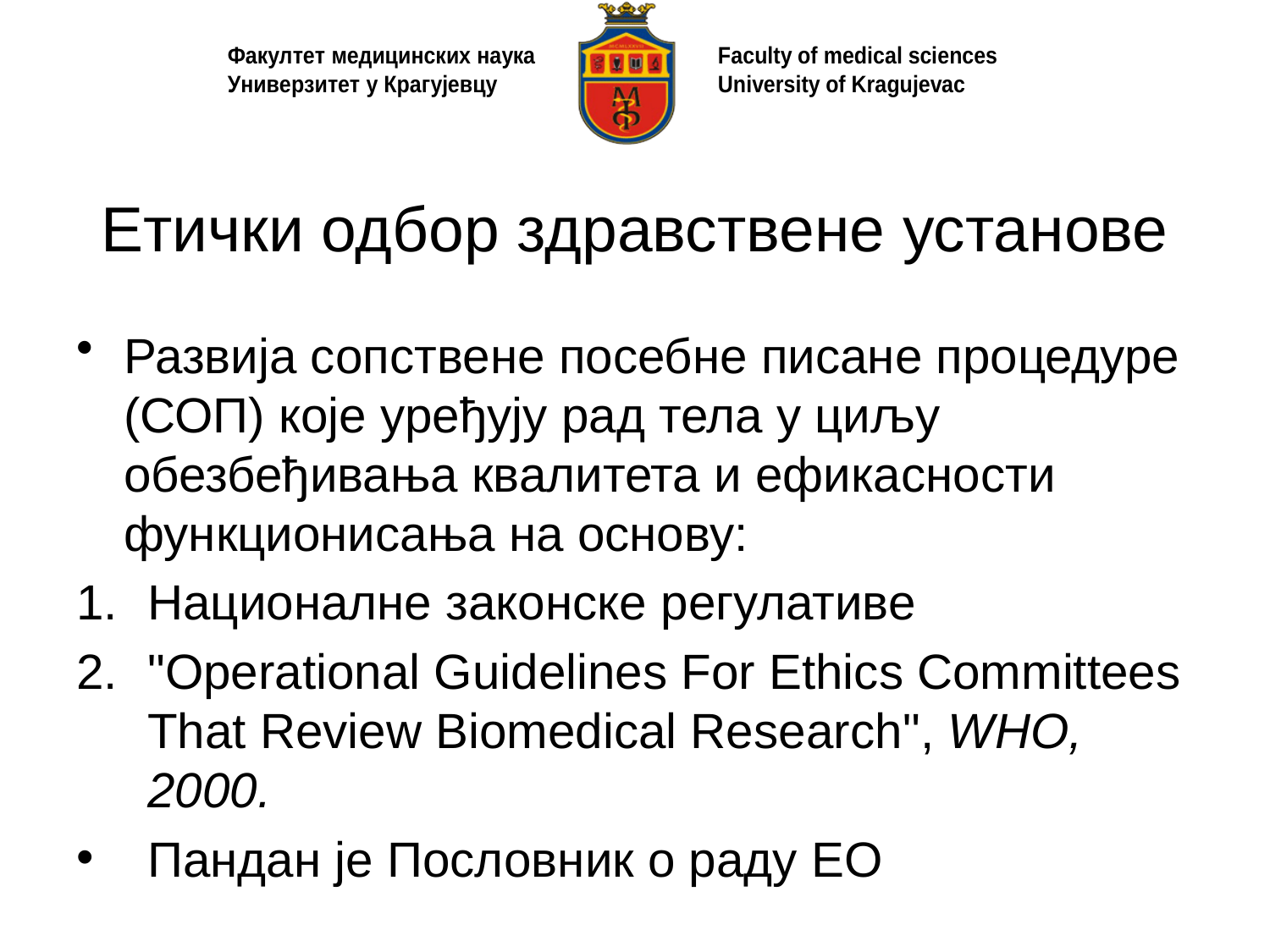

# Етички одбор здравствене установе
Развија сопствене посебне писане процедуре (СОП) које уређују рад тела у циљу обезбеђивања квалитета и ефикасности функционисања на основу:
Националне законске регулативе
"Operational Guidelines For Ethics Committees That Review Biomedical Research", WHO, 2000.
Пандан је Пословник о раду ЕО